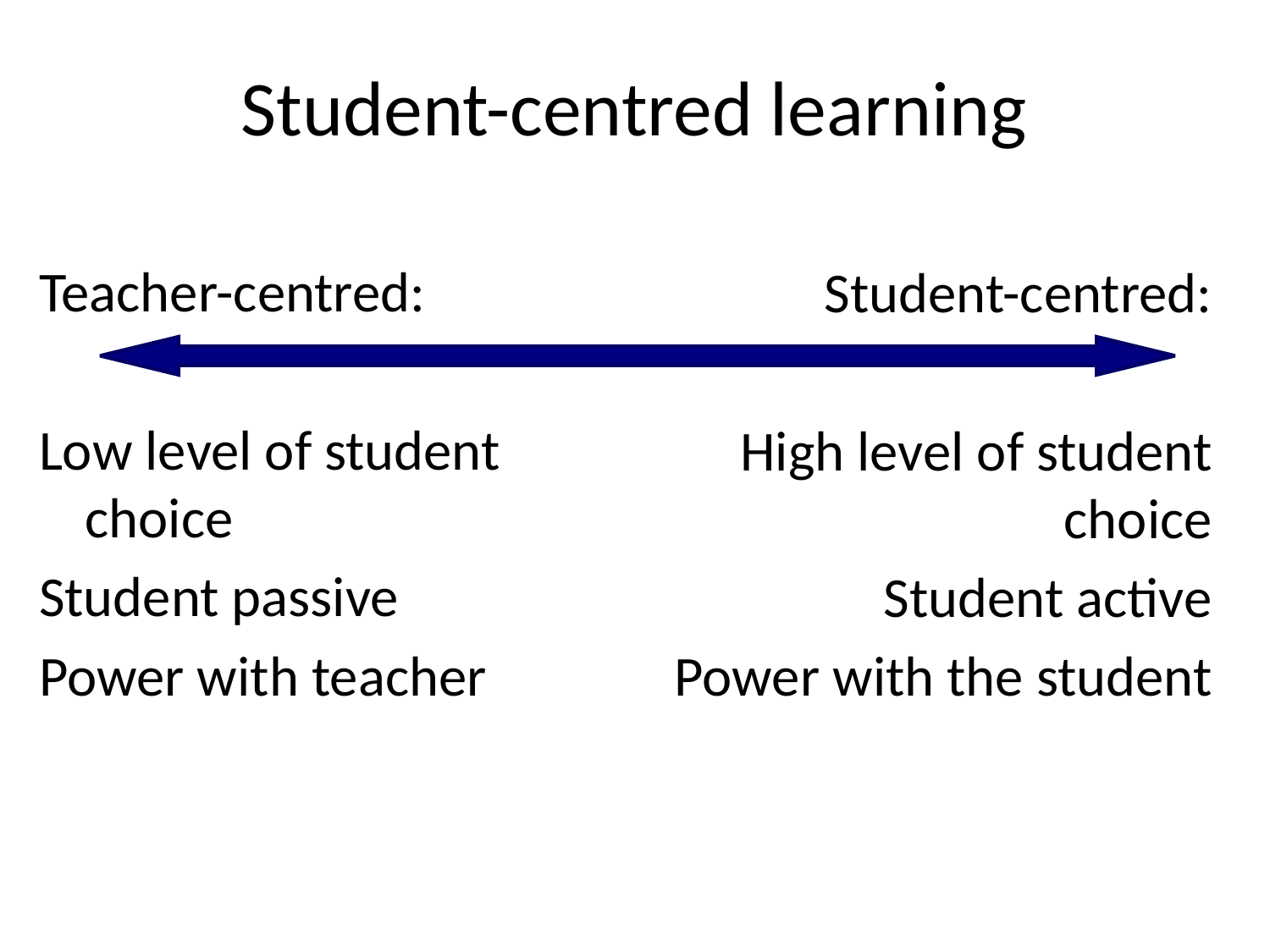

Student-centred learning
Teacher-centred:

Low level of student choice
Student passive
Power with teacher

Student-centred:

High level of student choice
Student active
Power with the student